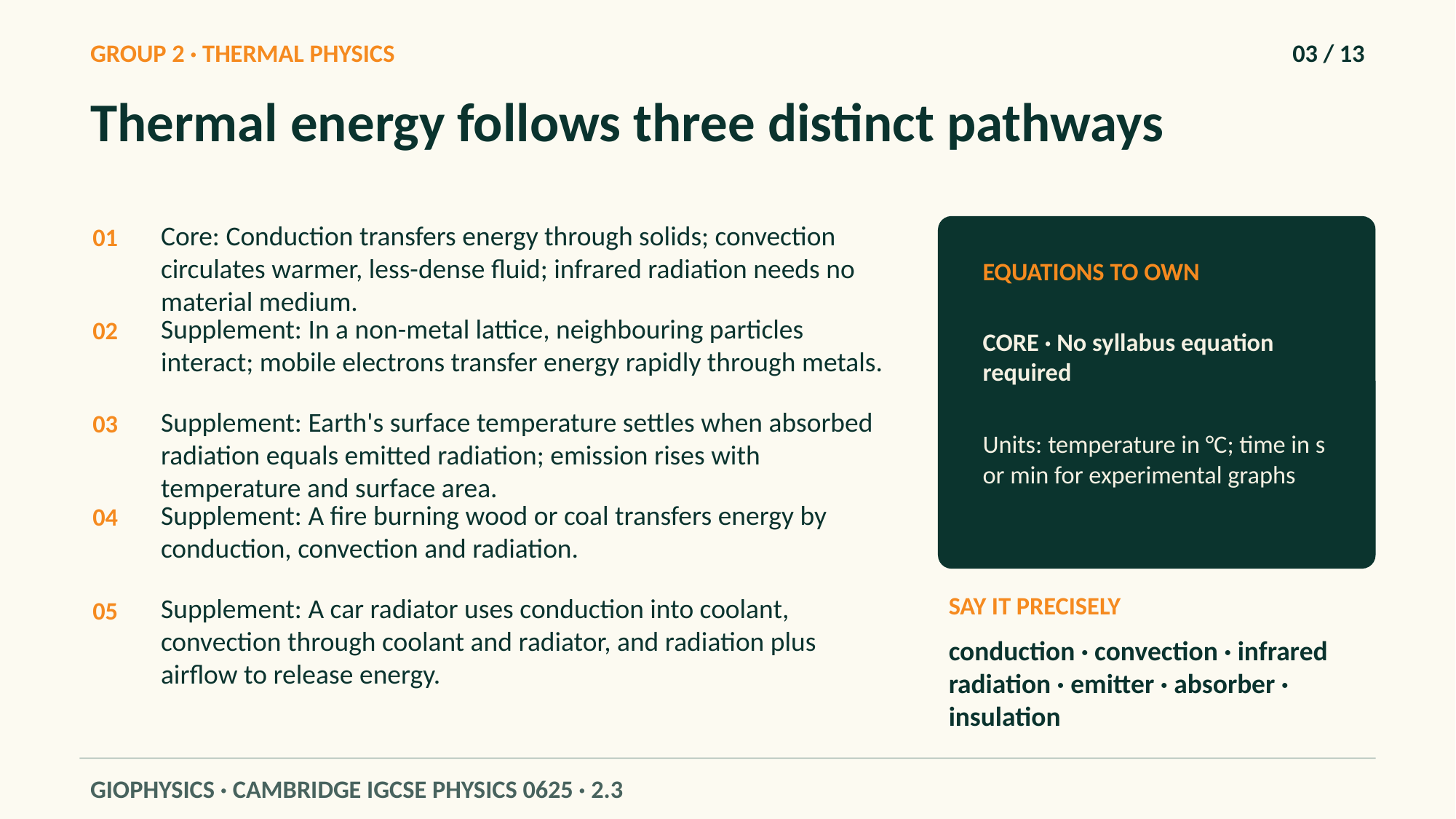

GROUP 2 · THERMAL PHYSICS
03 / 13
Thermal energy follows three distinct pathways
Core: Conduction transfers energy through solids; convection circulates warmer, less-dense fluid; infrared radiation needs no material medium.
01

EQUATIONS TO OWN
Supplement: In a non-metal lattice, neighbouring particles interact; mobile electrons transfer energy rapidly through metals.
02
CORE · No syllabus equation required
Supplement: Earth's surface temperature settles when absorbed radiation equals emitted radiation; emission rises with temperature and surface area.
03
Units: temperature in °C; time in s or min for experimental graphs
Supplement: A fire burning wood or coal transfers energy by conduction, convection and radiation.
04
SAY IT PRECISELY
Supplement: A car radiator uses conduction into coolant, convection through coolant and radiator, and radiation plus airflow to release energy.
05
conduction · convection · infrared radiation · emitter · absorber · insulation

GIOPHYSICS · CAMBRIDGE IGCSE PHYSICS 0625 · 2.3